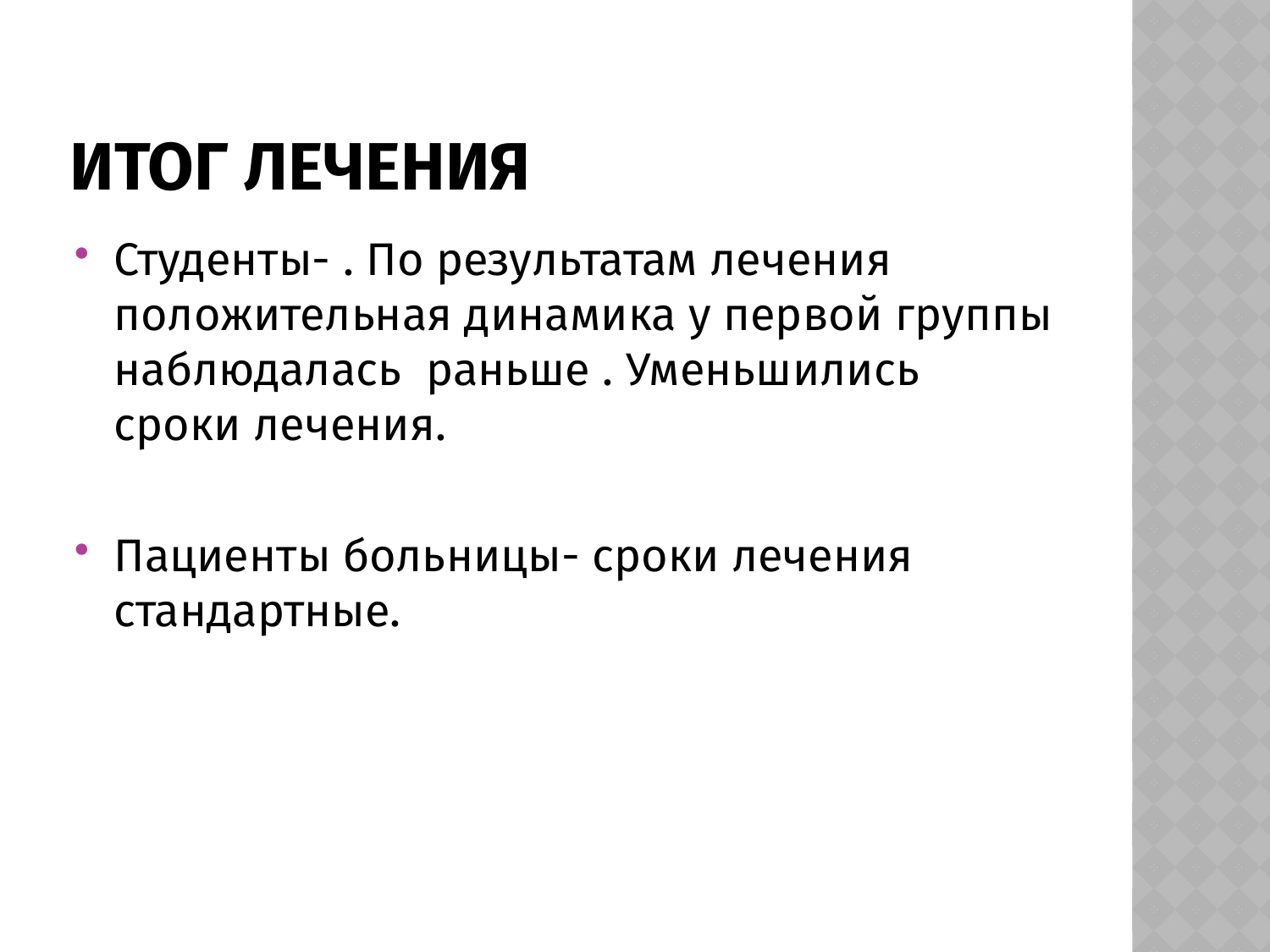

# Итог лечения
Студенты- . По результатам лечения положительная динамика у первой группы наблюдалась  раньше . Уменьшились сроки лечения.

Пациенты больницы- сроки лечения стандартные.